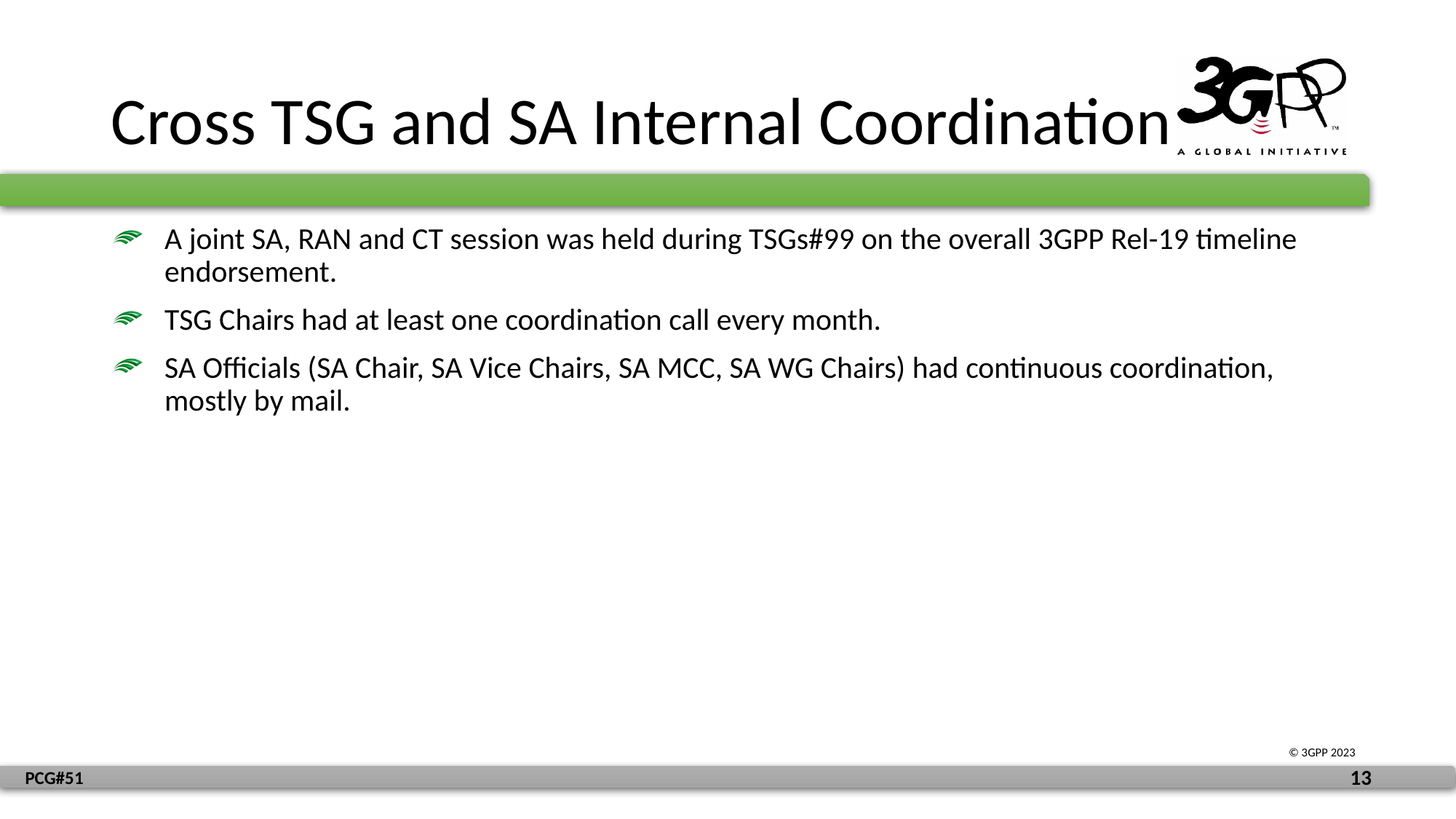

# Cross TSG and SA Internal Coordination
A joint SA, RAN and CT session was held during TSGs#99 on the overall 3GPP Rel-19 timeline endorsement.
TSG Chairs had at least one coordination call every month.
SA Officials (SA Chair, SA Vice Chairs, SA MCC, SA WG Chairs) had continuous coordination, mostly by mail.